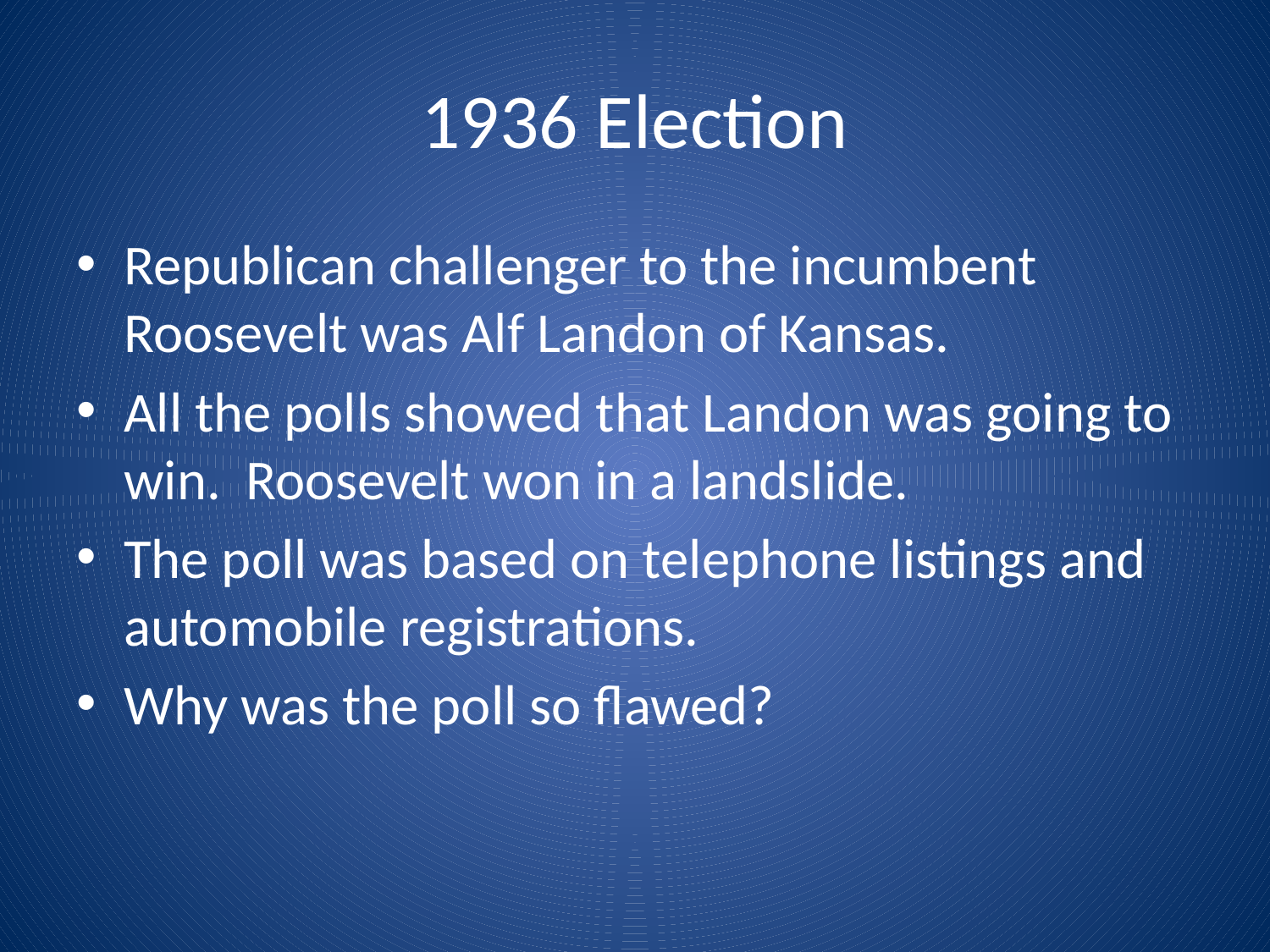

# 1936 Election
Republican challenger to the incumbent Roosevelt was Alf Landon of Kansas.
All the polls showed that Landon was going to win.  Roosevelt won in a landslide.
The poll was based on telephone listings and automobile registrations.
Why was the poll so flawed?